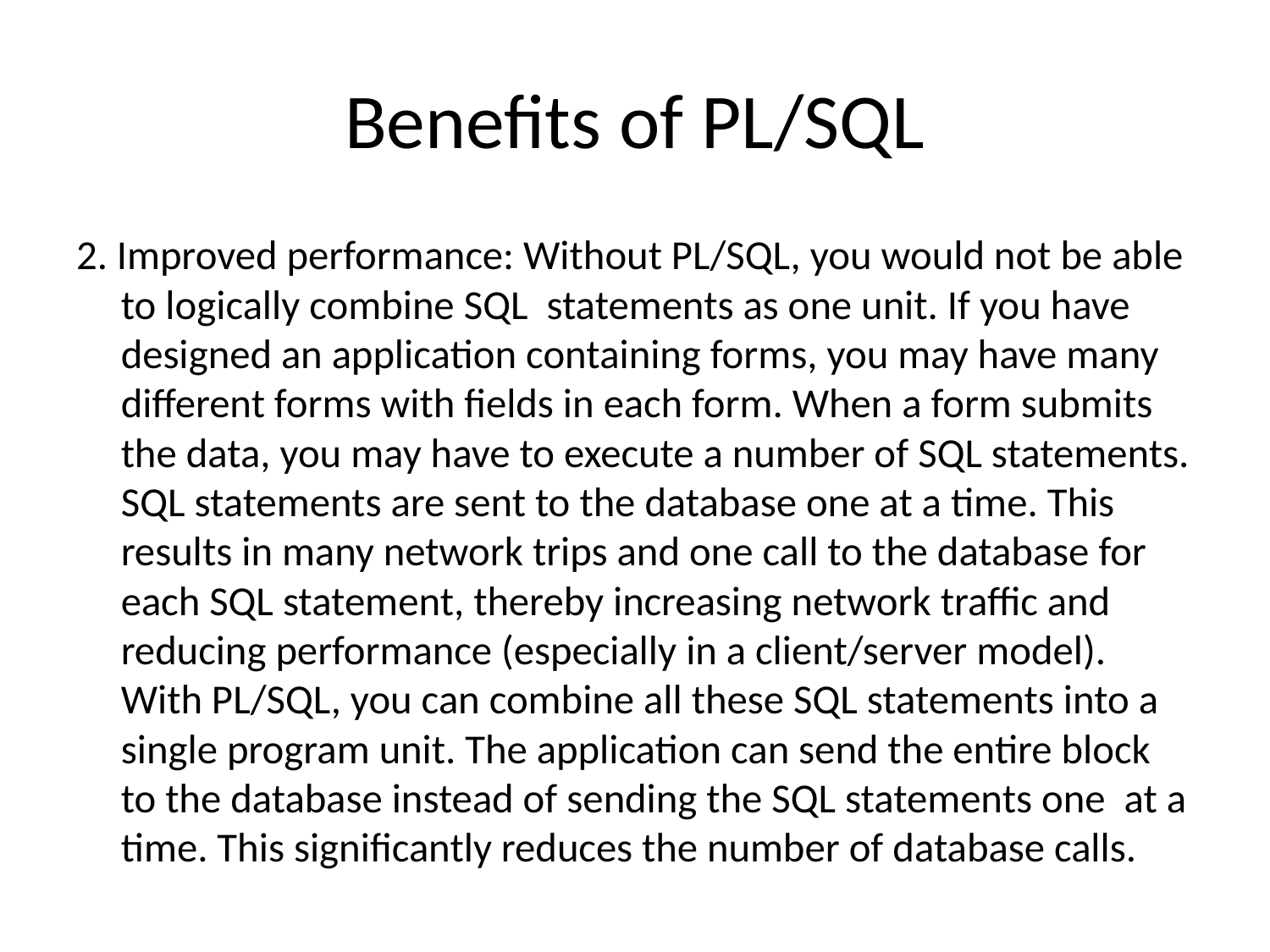

# Benefits of PL/SQL
2. Improved performance: Without PL/SQL, you would not be able to logically combine SQL  statements as one unit. If you have designed an application containing forms, you may have many different forms with fields in each form. When a form submits the data, you may have to execute a number of SQL statements. SQL statements are sent to the database one at a time. This results in many network trips and one call to the database for each SQL statement, thereby increasing network traffic and reducing performance (especially in a client/server model). With PL/SQL, you can combine all these SQL statements into a single program unit. The application can send the entire block to the database instead of sending the SQL statements one  at a time. This significantly reduces the number of database calls.